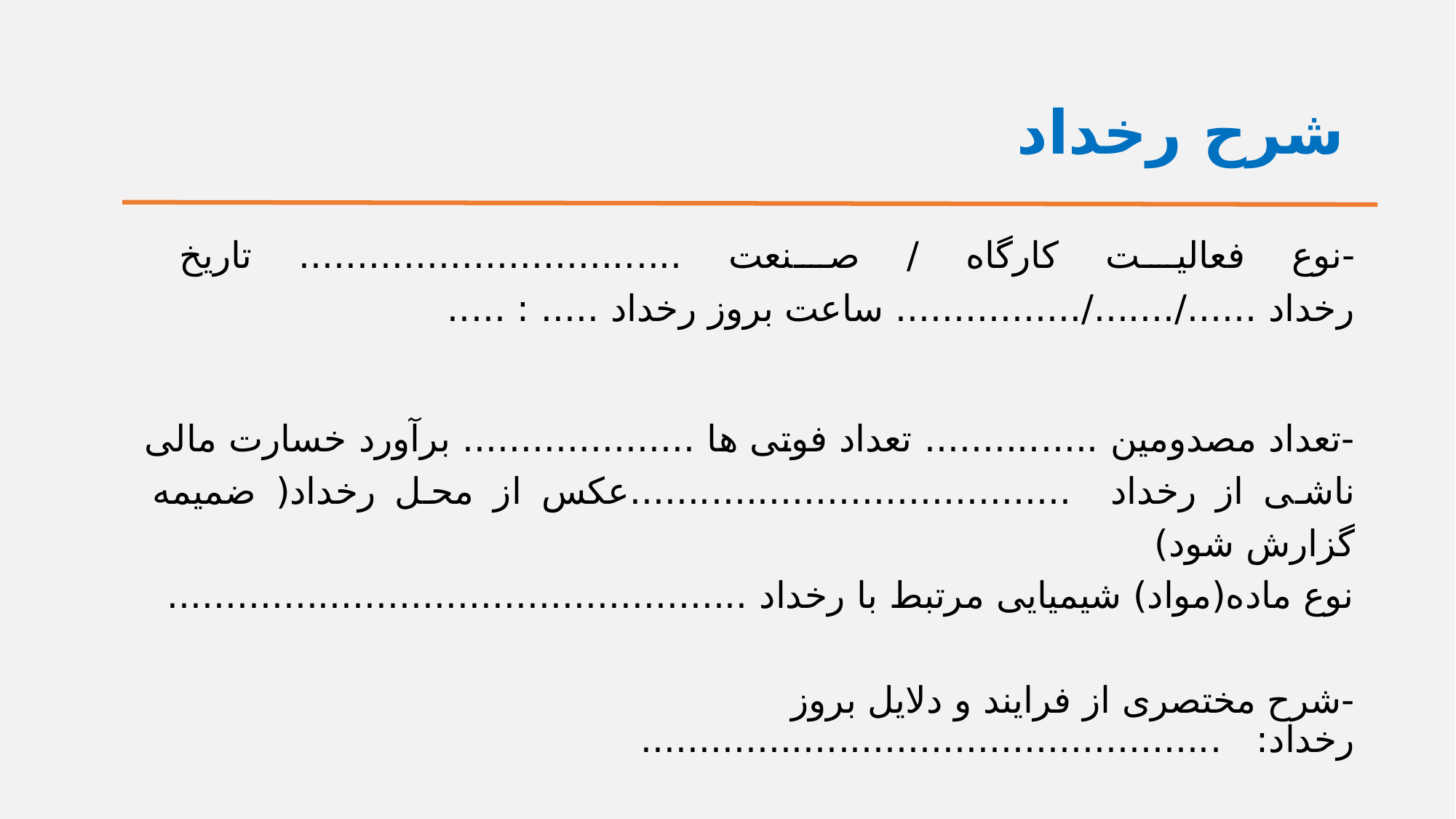

# شرح رخداد
-نوع فعالیت کارگاه / صنعت ................................. تاریخ رخداد ....../......./................ ساعت بروز رخداد ..... : .....

-تعداد مصدومین ............... تعداد فوتی ها .................... برآورد خسارت مالی ناشی از رخداد  ......................................عکس از محل رخداد( ضمیمه گزارش شود)
نوع ماده(مواد) شیمیایی مرتبط با رخداد ..................................................

-شرح مختصری از فرایند و دلایل بروز رخداد:   ..................................................